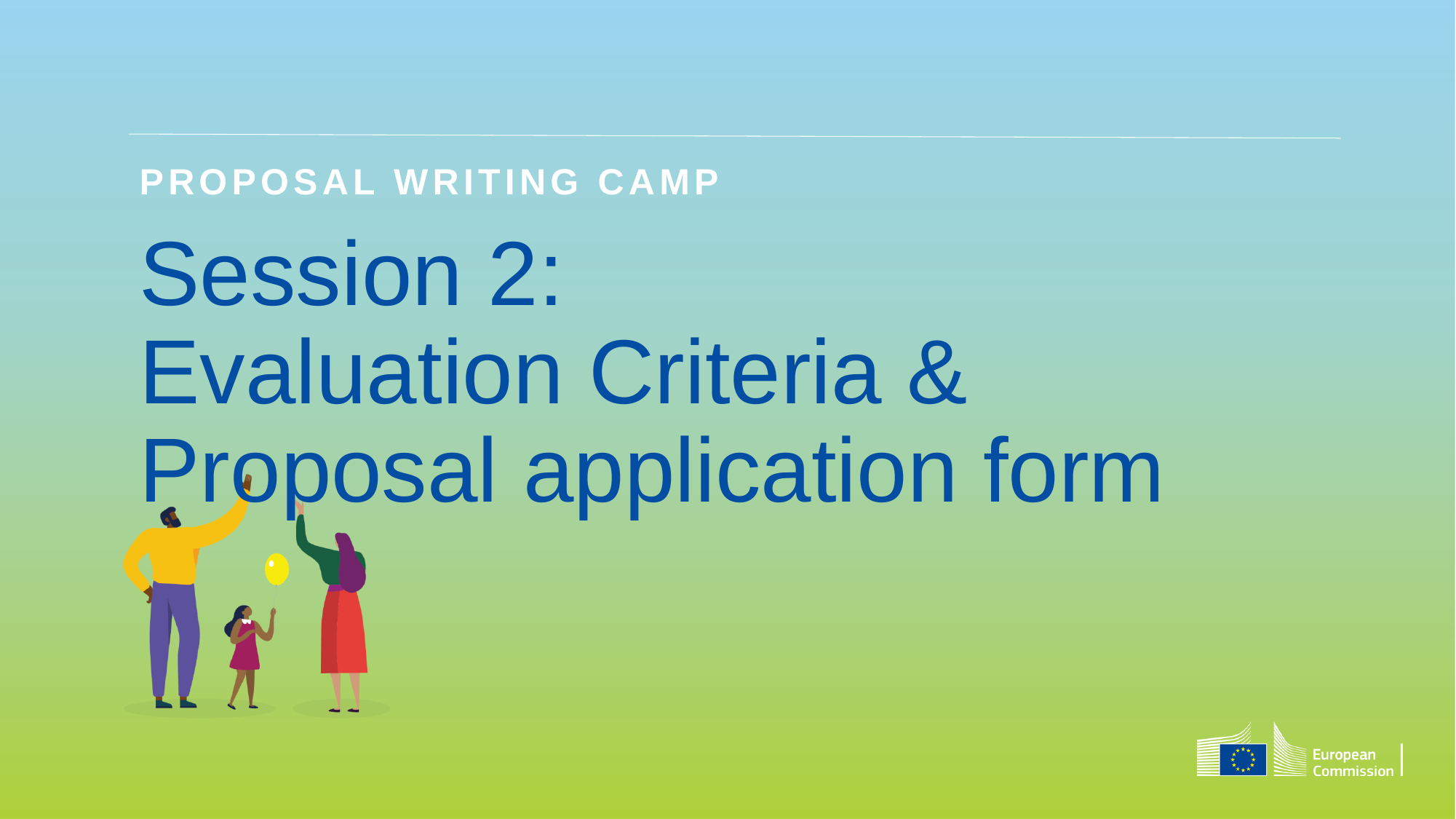

Proposal Writing Camp
# Session 2: Evaluation Criteria & Proposal application form